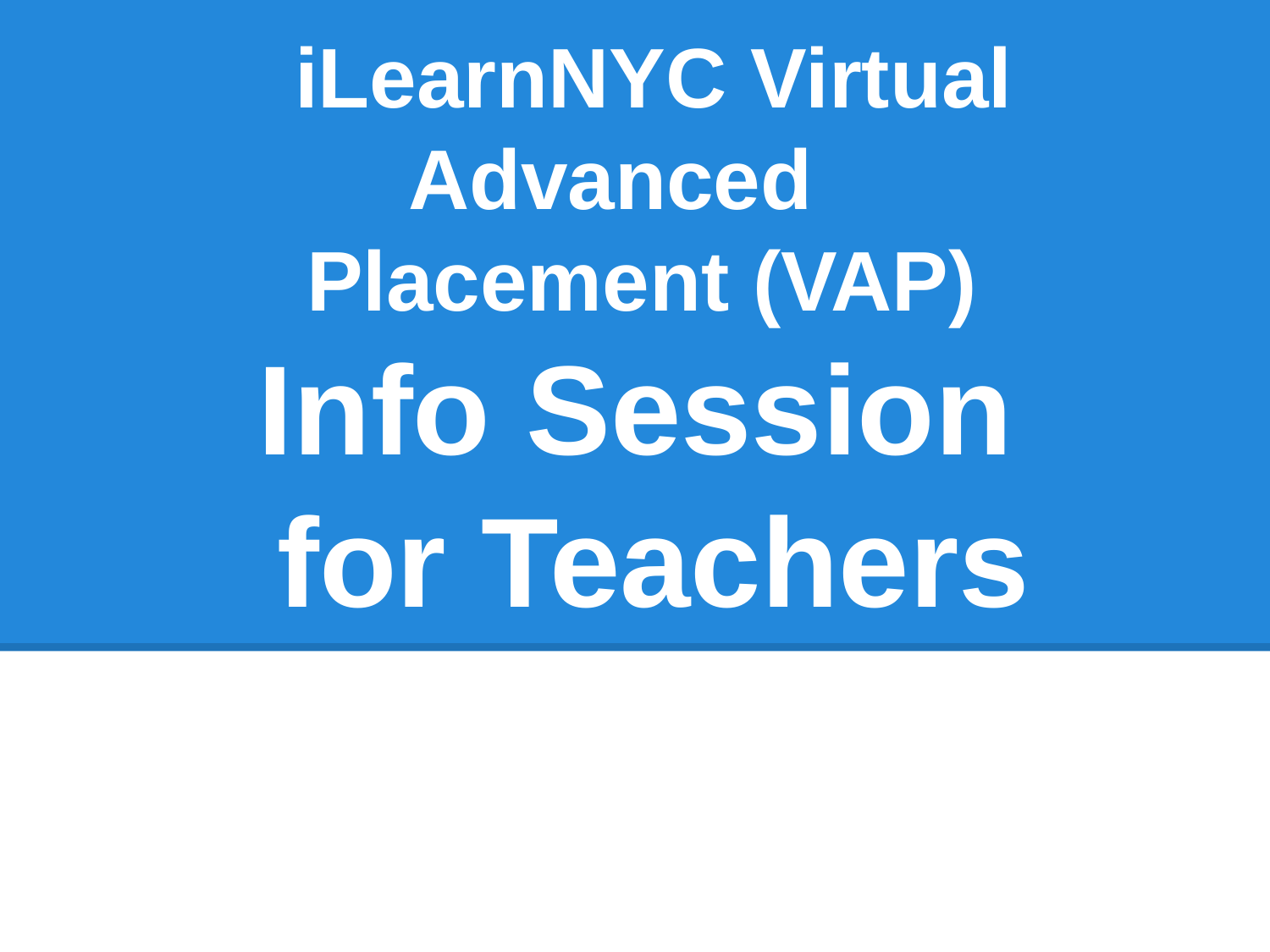

# iLearnNYC Virtual Advanced
Placement (VAP)
Info Session
for Teachers